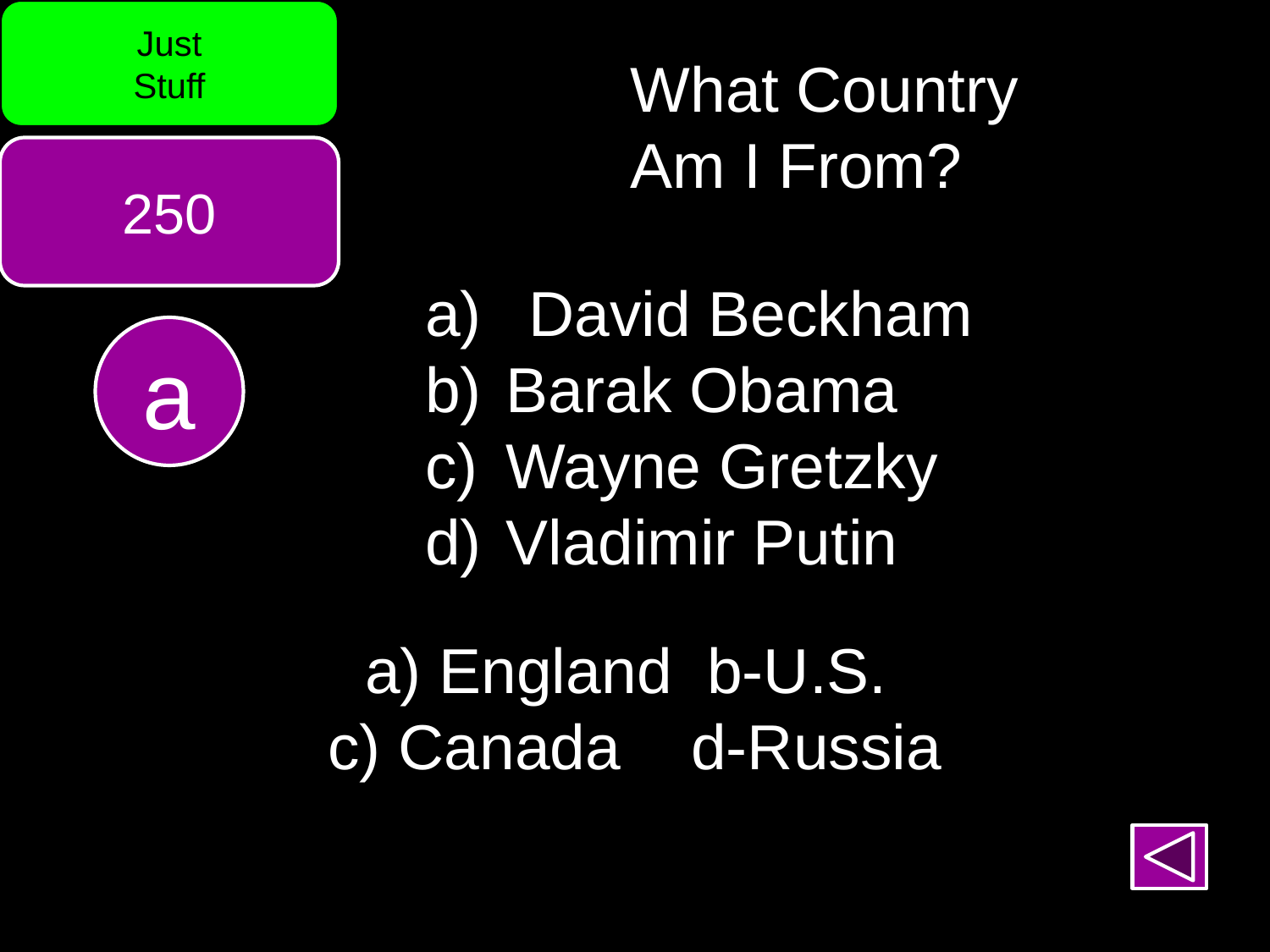

Just
Stuff
What Country
Am I From?
250

David Beckham
 Barak Obama
 Wayne Gretzky
 Vladimir Putin
a
a) England  b-U.S.
c) Canada    d-Russia